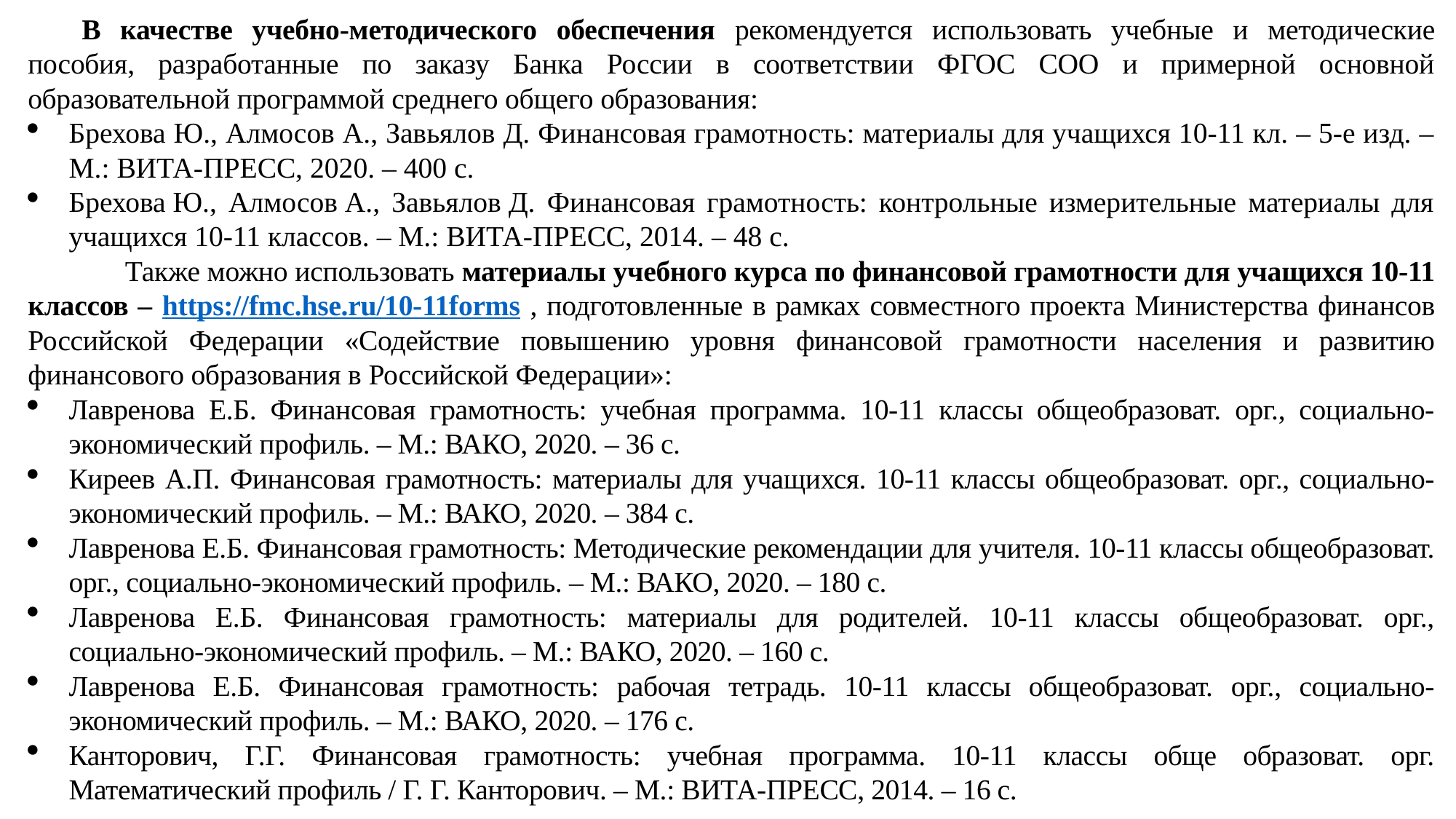

В качестве учебно-методического обеспечения рекомендуется использовать учебные и методические пособия, разработанные по заказу Банка России в соответствии ФГОС СОО и примерной основной образовательной программой среднего общего образования:
Брехова Ю., Алмосов А., Завьялов Д. Финансовая грамотность: материалы для учащихся 10-11 кл. – 5-е изд. – М.: ВИТА-ПРЕСС, 2020. – 400 с.
Брехова Ю., Алмосов А., Завьялов Д. Финансовая грамотность: контрольные измерительные материалы для учащихся 10-11 классов. – М.: ВИТА-ПРЕСС, 2014. – 48 с.
      Также можно использовать материалы учебного курса по финансовой грамотности для учащихся 10-11 классов – https://fmc.hse.ru/10-11forms , подготовленные в рамках совместного проекта Министерства финансов Российской Федерации «Содействие повышению уровня финансовой грамотности населения и развитию финансового образования в Российской Федерации»:
Лавренова Е.Б. Финансовая грамотность: учебная программа. 10-11 классы общеобразоват. орг., социально-экономический профиль. – М.: ВАКО, 2020. – 36 с.
Киреев А.П. Финансовая грамотность: материалы для учащихся. 10-11 классы общеобразоват. орг., социально-экономический профиль. – М.: ВАКО, 2020. – 384 с.
Лавренова Е.Б. Финансовая грамотность: Методические рекомендации для учителя. 10-11 классы общеобразоват. орг., социально-экономический профиль. – М.: ВАКО, 2020. – 180 с.
Лавренова Е.Б. Финансовая грамотность: материалы для родителей. 10-11 классы общеобразоват. орг., социально-экономический профиль. – М.: ВАКО, 2020. – 160 с.
Лавренова Е.Б. Финансовая грамотность: рабочая тетрадь. 10-11 классы общеобразоват. орг., социально-экономический профиль. – М.: ВАКО, 2020. – 176 с.
Канторович, Г.Г. Финансовая грамотность: учебная программа. 10-11 классы обще образоват. орг. Математический профиль / Г. Г. Канторович. – М.: ВИТА-ПРЕСС, 2014. – 16 с.